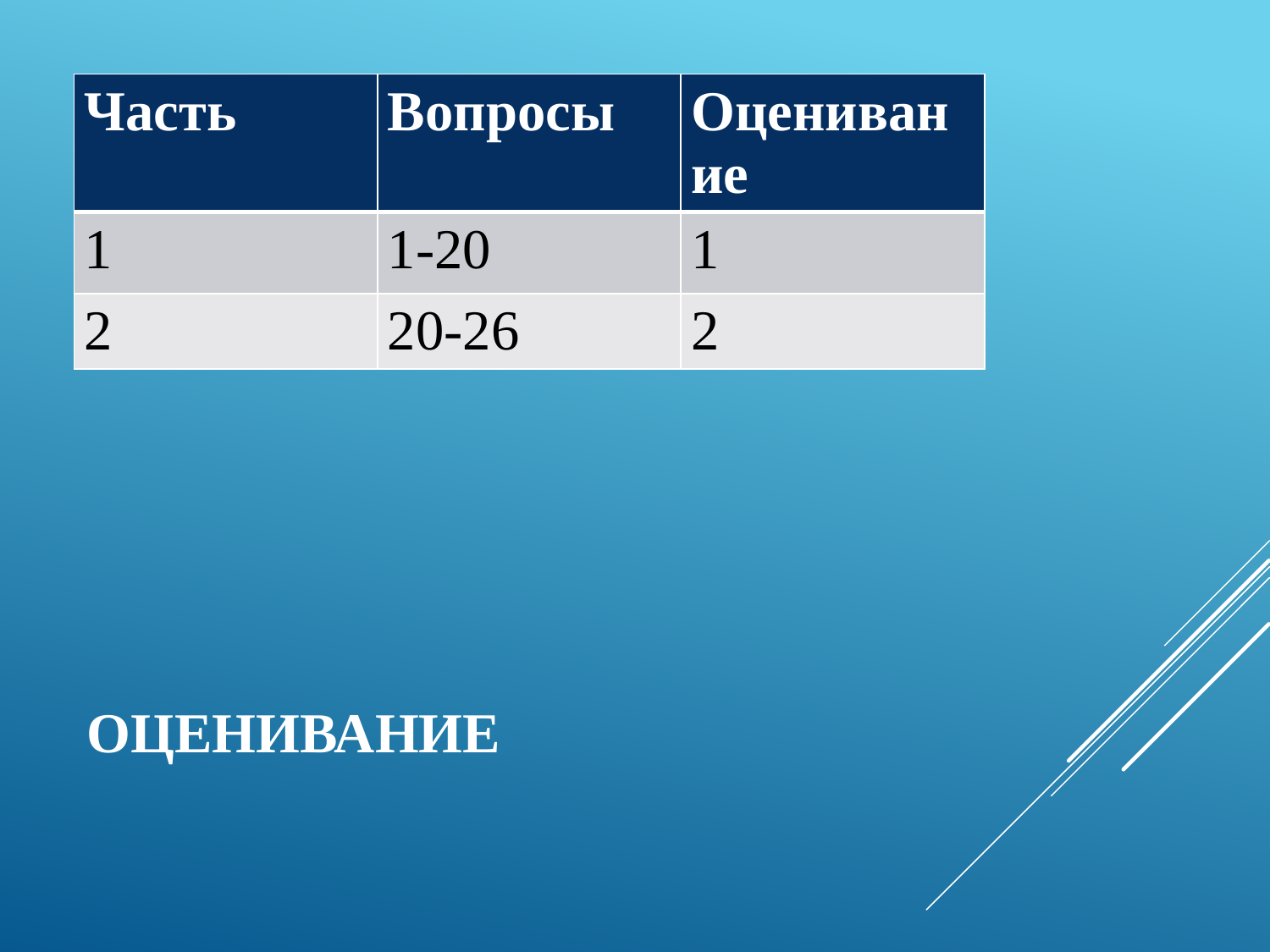

| Часть | Вопросы | Оценивание |
| --- | --- | --- |
| 1 | 1-20 | 1 |
| 2 | 20-26 | 2 |
# Оценивание